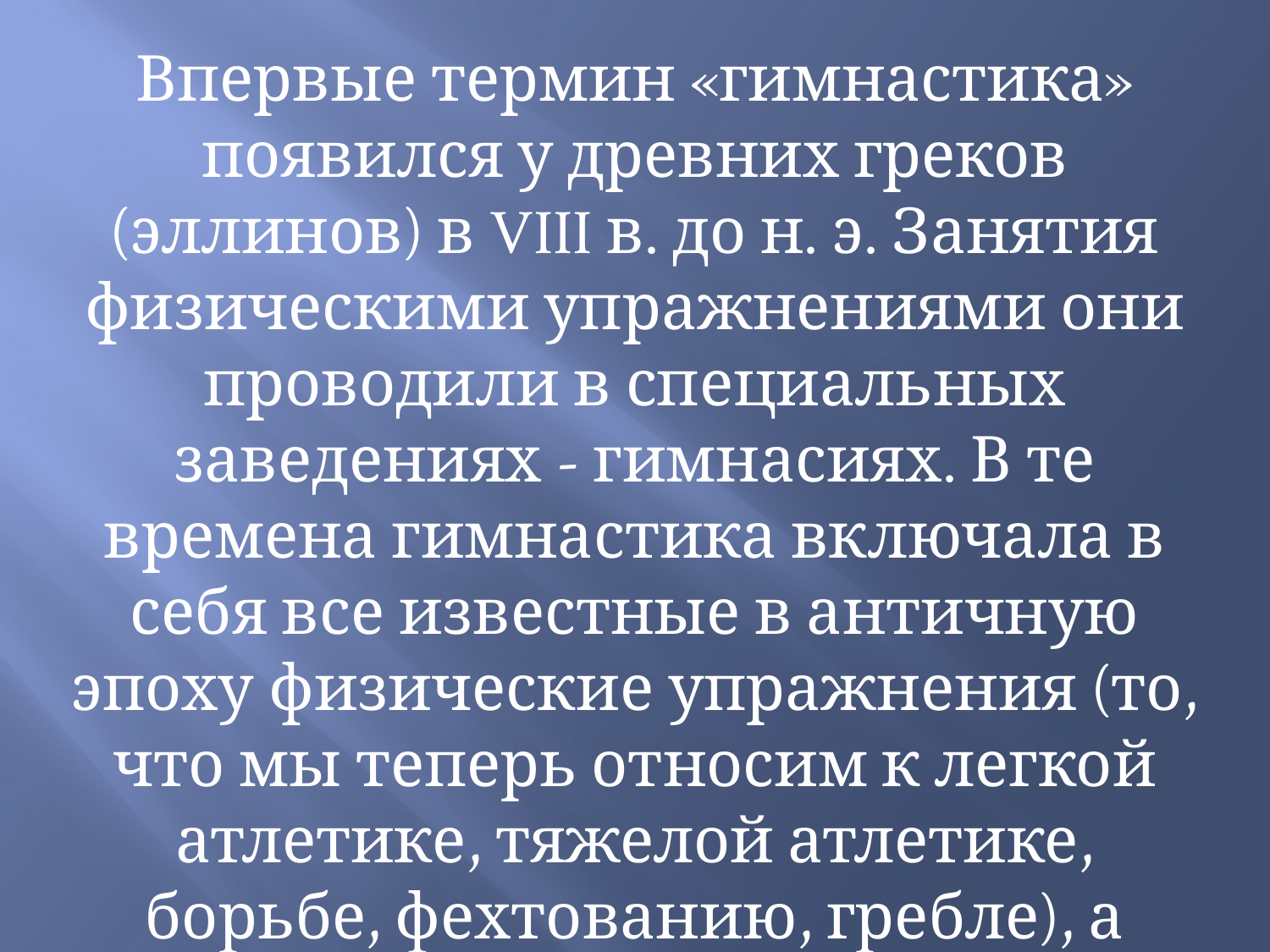

Впервые термин «гимнастика» появился у древних греков (эллинов) в VIII в. до н. э. Занятия физическими упражнениями они проводили в специальных заведениях - гимнасиях. В те времена гимнастика включала в себя все известные в античную эпоху физические упражнения (то, что мы теперь относим к легкой атлетике, тяжелой атлетике, борьбе, фехтованию, гребле), а также акробатику, игры с мячом, танцы.